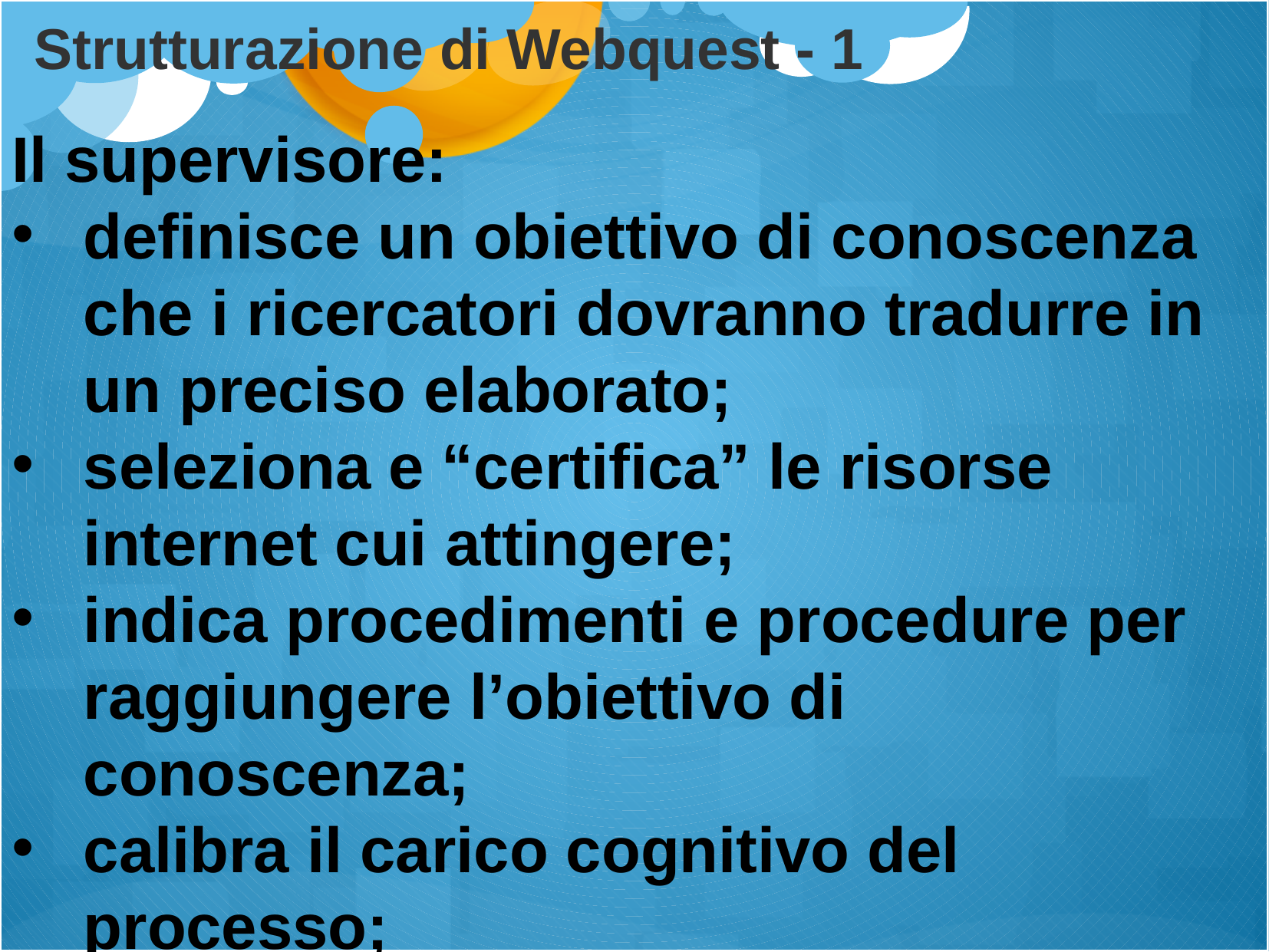

Strutturazione di Webquest - 1
Il supervisore:
definisce un obiettivo di conoscenza che i ricercatori dovranno tradurre in un preciso elaborato;
seleziona e “certifica” le risorse internet cui attingere;
indica procedimenti e procedure per raggiungere l’obiettivo di conoscenza;
calibra il carico cognitivo del processo;